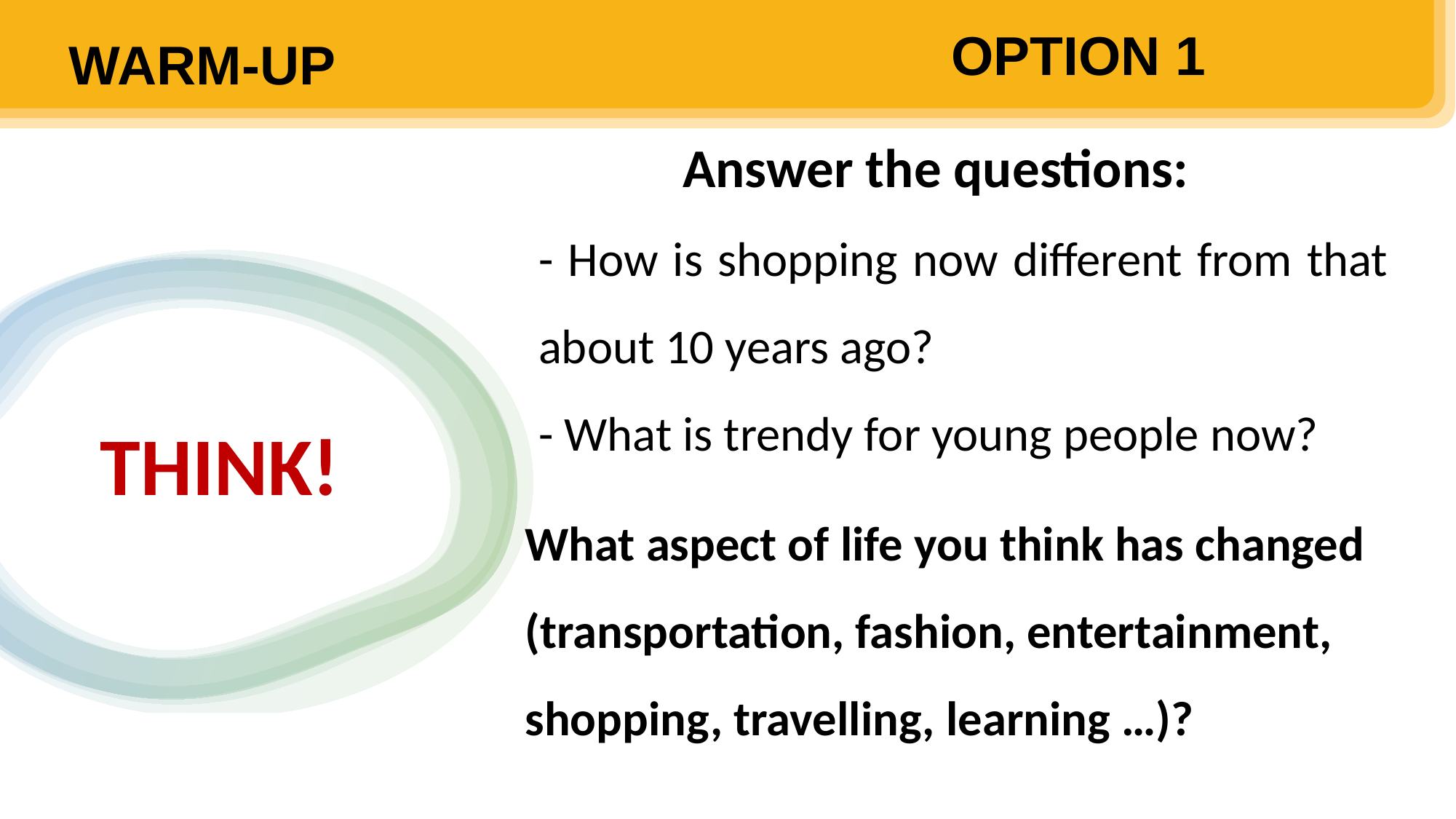

OPTION 1
WARM-UP
Answer the questions:
- How is shopping now different from that   about 10 years ago?
- What is trendy for young people now?

THINK!
What aspect of life you think has changed (transportation, fashion, entertainment, shopping, travelling, learning …)?